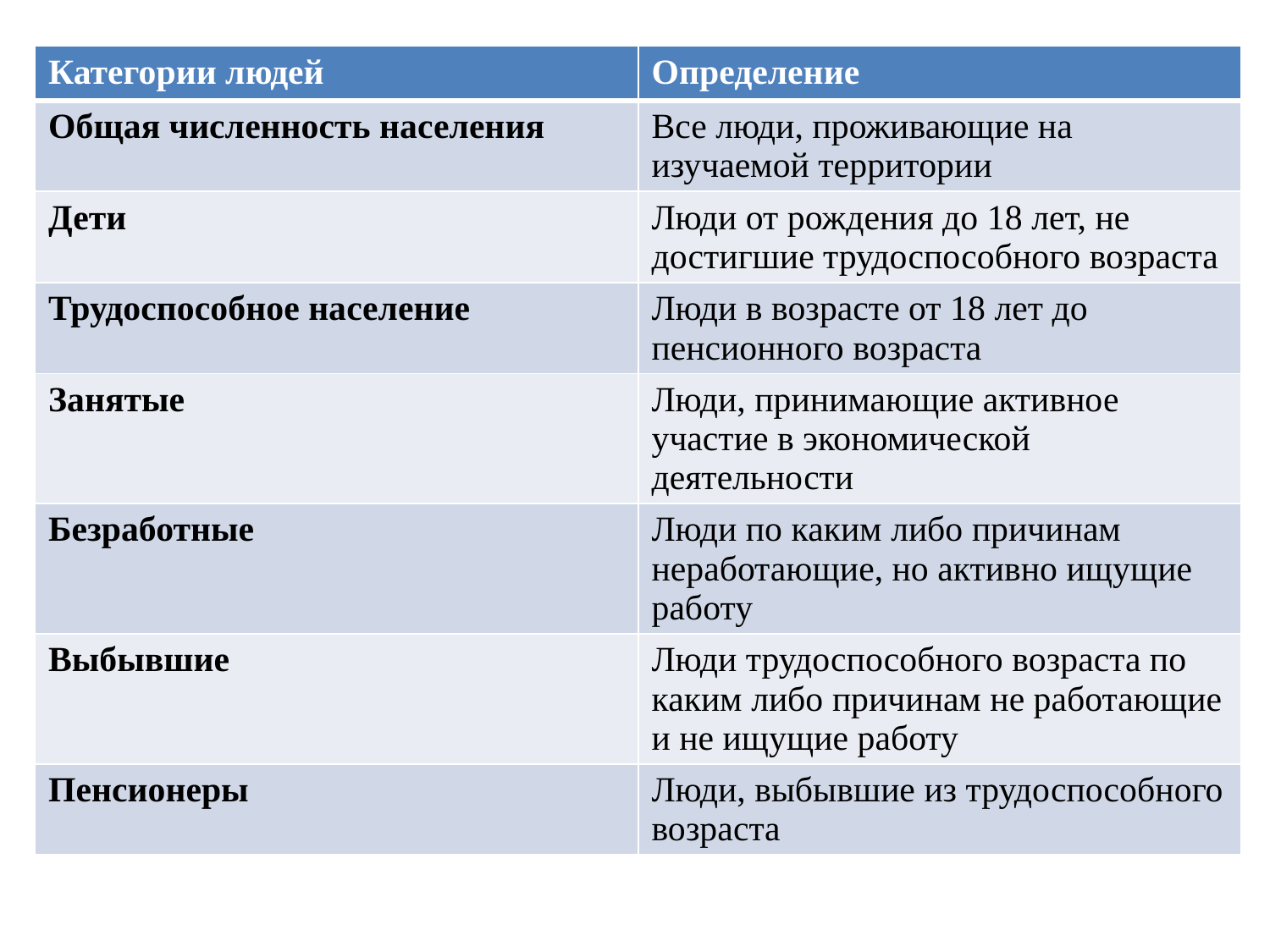

| Категории людей | Определение |
| --- | --- |
| Общая численность населения | Все люди, проживающие на изучаемой территории |
| Дети | Люди от рождения до 18 лет, не достигшие трудоспособного возраста |
| Трудоспособное население | Люди в возрасте от 18 лет до пенсионного возраста |
| Занятые | Люди, принимающие активное участие в экономической деятельности |
| Безработные | Люди по каким либо причинам неработающие, но активно ищущие работу |
| Выбывшие | Люди трудоспособного возраста по каким либо причинам не работающие и не ищущие работу |
| Пенсионеры | Люди, выбывшие из трудоспособного возраста |